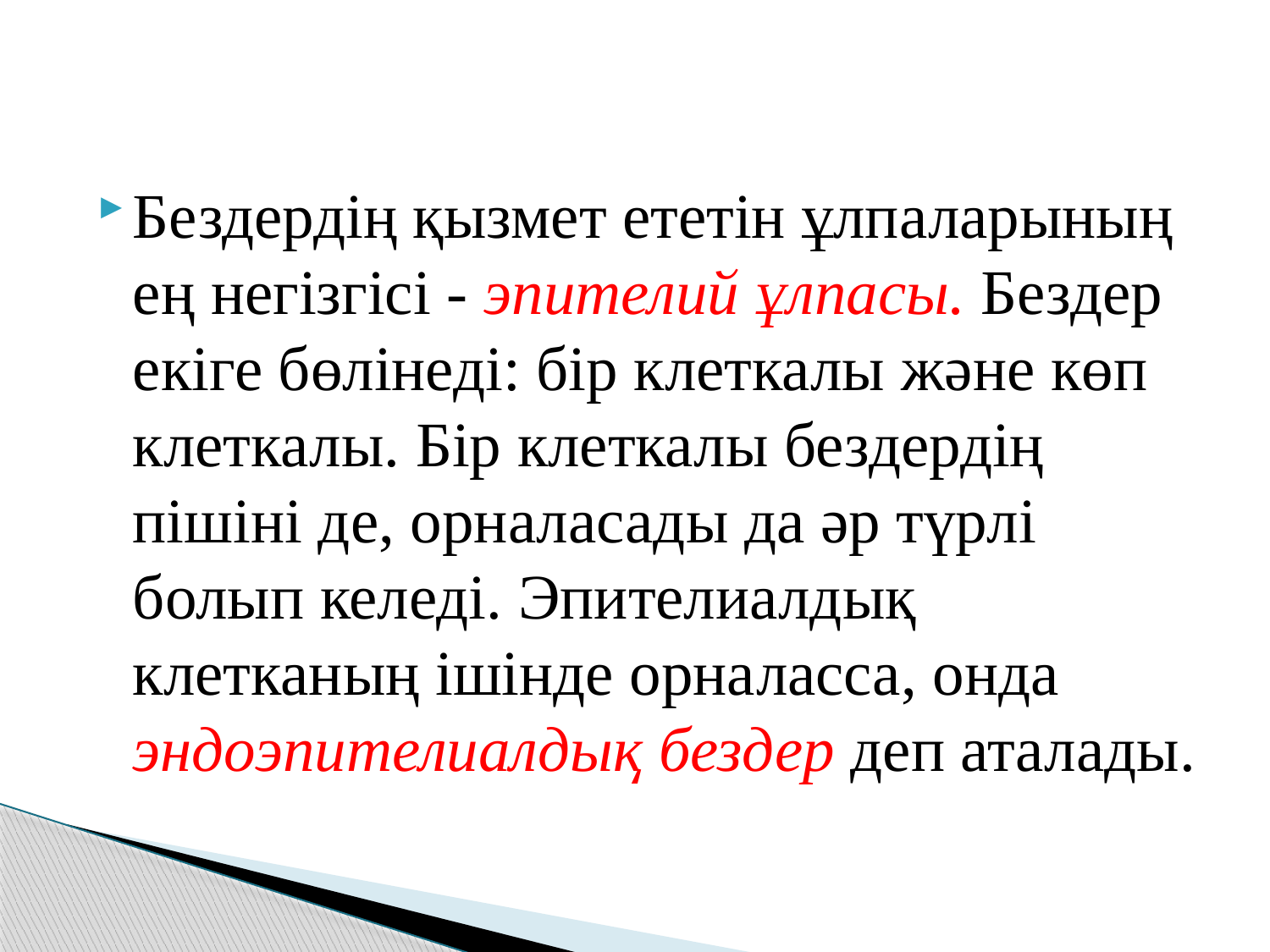

Бездердің қызмет ететін ұлпаларының ең негізгісі - эпителий ұлпасы. Бездер екіге бөлінеді: бір клеткалы және көп клеткалы. Бір клеткалы бездердің пішіні де, орналасады да әр түрлі болып келеді. Эпителиалдық клетканың ішінде орналасса, онда эндоэпителиалдық бездер деп аталады.